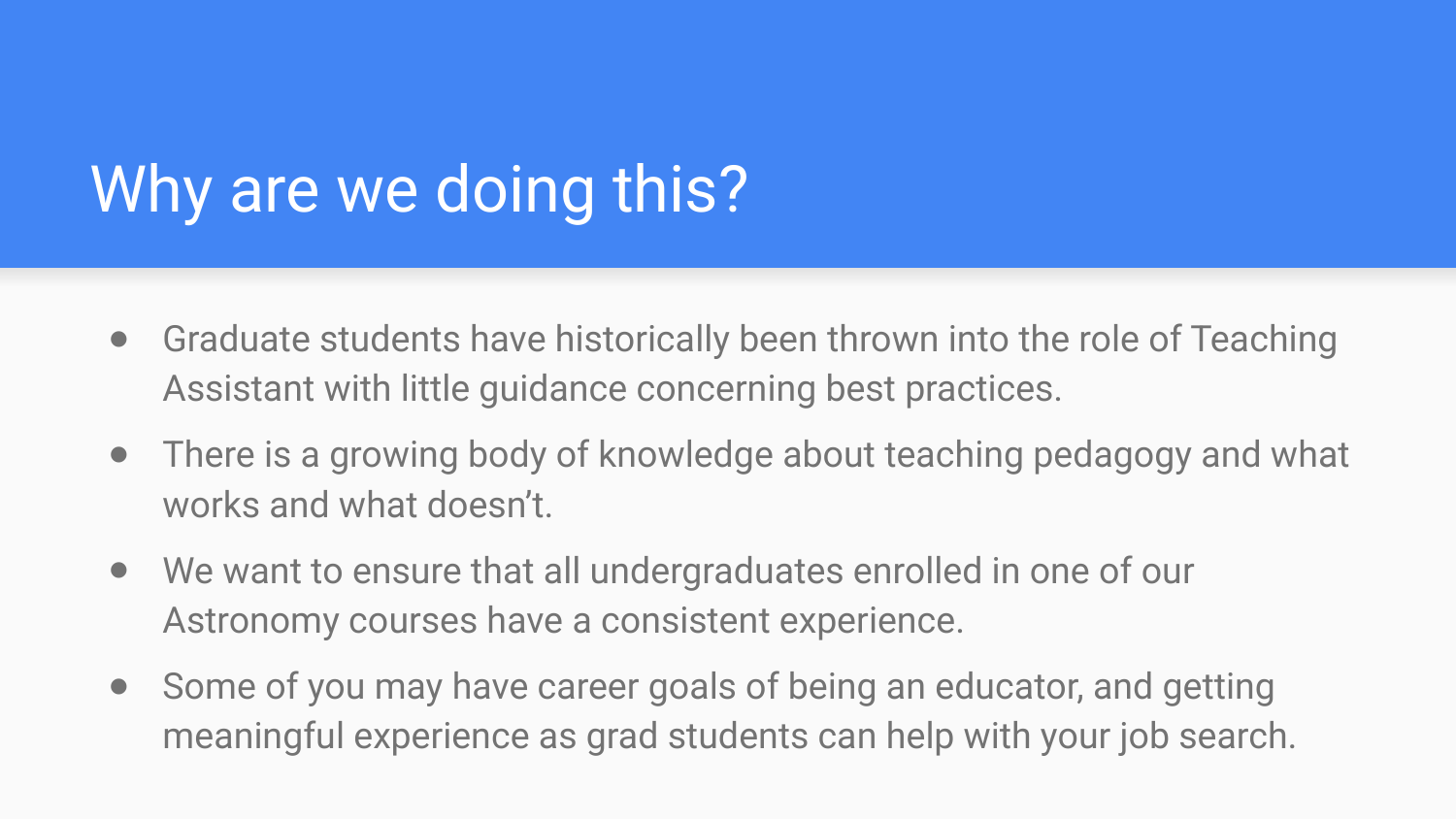

# Why are we doing this?
Graduate students have historically been thrown into the role of Teaching Assistant with little guidance concerning best practices.
There is a growing body of knowledge about teaching pedagogy and what works and what doesn’t.
We want to ensure that all undergraduates enrolled in one of our Astronomy courses have a consistent experience.
Some of you may have career goals of being an educator, and getting meaningful experience as grad students can help with your job search.